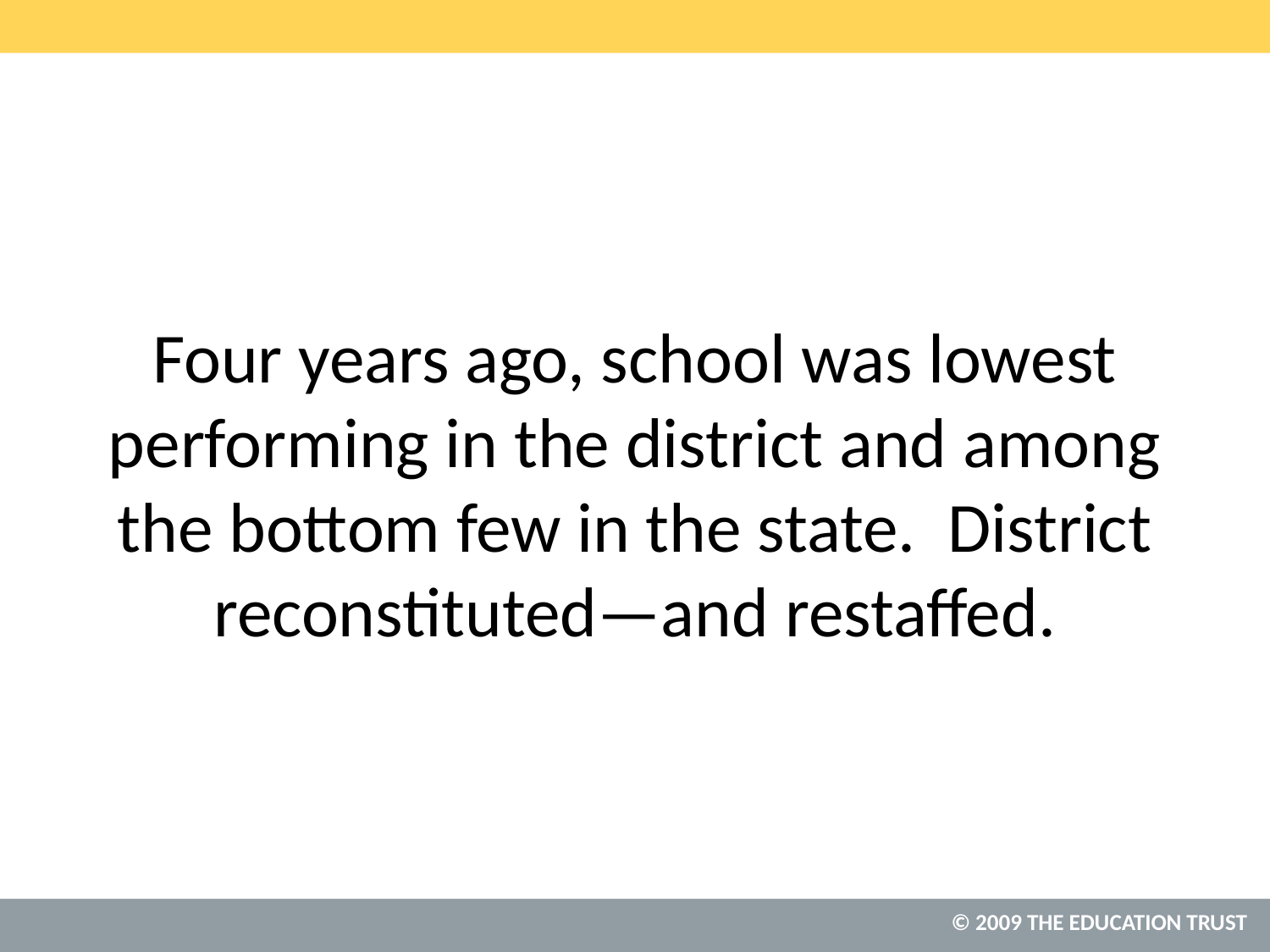

# Four years ago, school was lowest performing in the district and among the bottom few in the state.  District reconstituted—and restaffed.